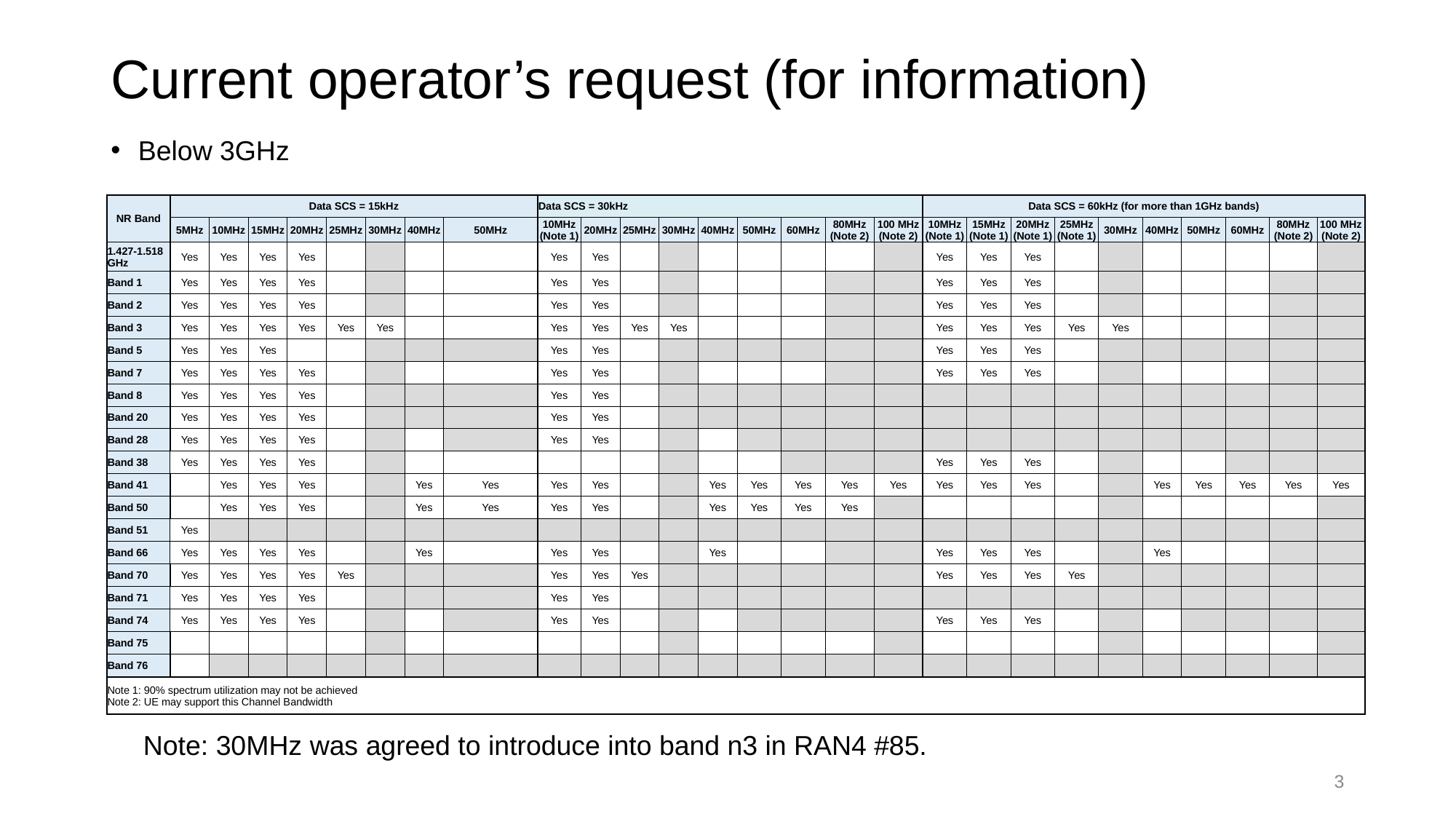

# Current operator’s request (for information)
Below 3GHz

| NR Band | Data SCS = 15kHz |  |  |  |  |  |  |  |  | Data SCS = 30kHz |  |  |  |  |  |  |  |  | Data SCS = 60kHz (for more than 1GHz bands) |  |  |  |  |  |  |  |  |  |
| --- | --- | --- | --- | --- | --- | --- | --- | --- | --- | --- | --- | --- | --- | --- | --- | --- | --- | --- | --- | --- | --- | --- | --- | --- | --- | --- | --- | --- |
|  | 5MHz | 10MHz | 15MHz | 20MHz | 25MHz | 30MHz | 40MHz | 50MHz | 15MHz | 10MHz (Note 1) | 20MHz | 25MHz | 30MHz | 40MHz | 50MHz | 60MHz | 80MHz (Note 2) | 100 MHz (Note 2) | 10MHz (Note 1) | 15MHz (Note 1) | 20MHz (Note 1) | 25MHz (Note 1) | 30MHz | 40MHz | 50MHz | 60MHz | 80MHz (Note 2) | 100 MHz (Note 2) |
| 1.427-1.518 GHz | Yes | Yes | Yes | Yes |  |  |  |  | Yes | Yes | Yes |  |  |  |  |  |  |  | Yes | Yes | Yes |  |  |  |  |  |  |  |
| Band 1 | Yes | Yes | Yes | Yes |  |  |  |  | Yes | Yes | Yes |  |  |  |  |  |  |  | Yes | Yes | Yes |  |  |  |  |  |  |  |
| Band 2 | Yes | Yes | Yes | Yes |  |  |  |  | Yes | Yes | Yes |  |  |  |  |  |  |  | Yes | Yes | Yes |  |  |  |  |  |  |  |
| Band 3 | Yes | Yes | Yes | Yes | Yes | Yes |  |  | Yes | Yes | Yes | Yes | Yes |  |  |  |  |  | Yes | Yes | Yes | Yes | Yes |  |  |  |  |  |
| Band 5 | Yes | Yes | Yes |  |  |  |  |  | Yes | Yes | Yes |  |  |  |  |  |  |  | Yes | Yes | Yes |  |  |  |  |  |  |  |
| Band 7 | Yes | Yes | Yes | Yes |  |  |  |  | Yes | Yes | Yes |  |  |  |  |  |  |  | Yes | Yes | Yes |  |  |  |  |  |  |  |
| Band 8 | Yes | Yes | Yes | Yes |  |  |  |  | Yes | Yes | Yes |  |  |  |  |  |  |  |  |  |  |  |  |  |  |  |  |  |
| Band 20 | Yes | Yes | Yes | Yes |  |  |  |  | Yes | Yes | Yes |  |  |  |  |  |  |  |  |  |  |  |  |  |  |  |  |  |
| Band 28 | Yes | Yes | Yes | Yes |  |  |  |  | Yes | Yes | Yes |  |  |  |  |  |  |  |  |  |  |  |  |  |  |  |  |  |
| Band 38 | Yes | Yes | Yes | Yes |  |  |  |  |  |  |  |  |  |  |  |  |  |  | Yes | Yes | Yes |  |  |  |  |  |  |  |
| Band 41 |  | Yes | Yes | Yes |  |  | Yes | Yes | Yes | Yes | Yes |  |  | Yes | Yes | Yes | Yes | Yes | Yes | Yes | Yes |  |  | Yes | Yes | Yes | Yes | Yes |
| Band 50 |  | Yes | Yes | Yes |  |  | Yes | Yes | Yes | Yes | Yes |  |  | Yes | Yes | Yes | Yes |  |  |  |  |  |  |  |  |  |  |  |
| Band 51 | Yes |  |  |  |  |  |  |  |  |  |  |  |  |  |  |  |  |  |  |  |  |  |  |  |  |  |  |  |
| Band 66 | Yes | Yes | Yes | Yes |  |  | Yes |  | Yes | Yes | Yes |  |  | Yes |  |  |  |  | Yes | Yes | Yes |  |  | Yes |  |  |  |  |
| Band 70 | Yes | Yes | Yes | Yes | Yes |  |  |  | Yes | Yes | Yes | Yes |  |  |  |  |  |  | Yes | Yes | Yes | Yes |  |  |  |  |  |  |
| Band 71 | Yes | Yes | Yes | Yes |  |  |  |  | Yes | Yes | Yes |  |  |  |  |  |  |  |  |  |  |  |  |  |  |  |  |  |
| Band 74 | Yes | Yes | Yes | Yes |  |  |  |  | Yes | Yes | Yes |  |  |  |  |  |  |  | Yes | Yes | Yes |  |  |  |  |  |  |  |
| Band 75 |  |  |  |  |  |  |  |  |  |  |  |  |  |  |  |  |  |  |  |  |  |  |  |  |  |  |  |  |
| Band 76 |  |  |  |  |  |  |  |  |  |  |  |  |  |  |  |  |  |  |  |  |  |  |  |  |  |  |  |  |
| Note 1: 90% spectrum utilization may not be achieved Note 2: UE may support this Channel Bandwidth |  |  |  |  |  |  |  |  |  |  |  |  |  |  |  |  |  |  |  |  |  |  |  |  |  |  |  |  |
Note: 30MHz was agreed to introduce into band n3 in RAN4 #85.
3